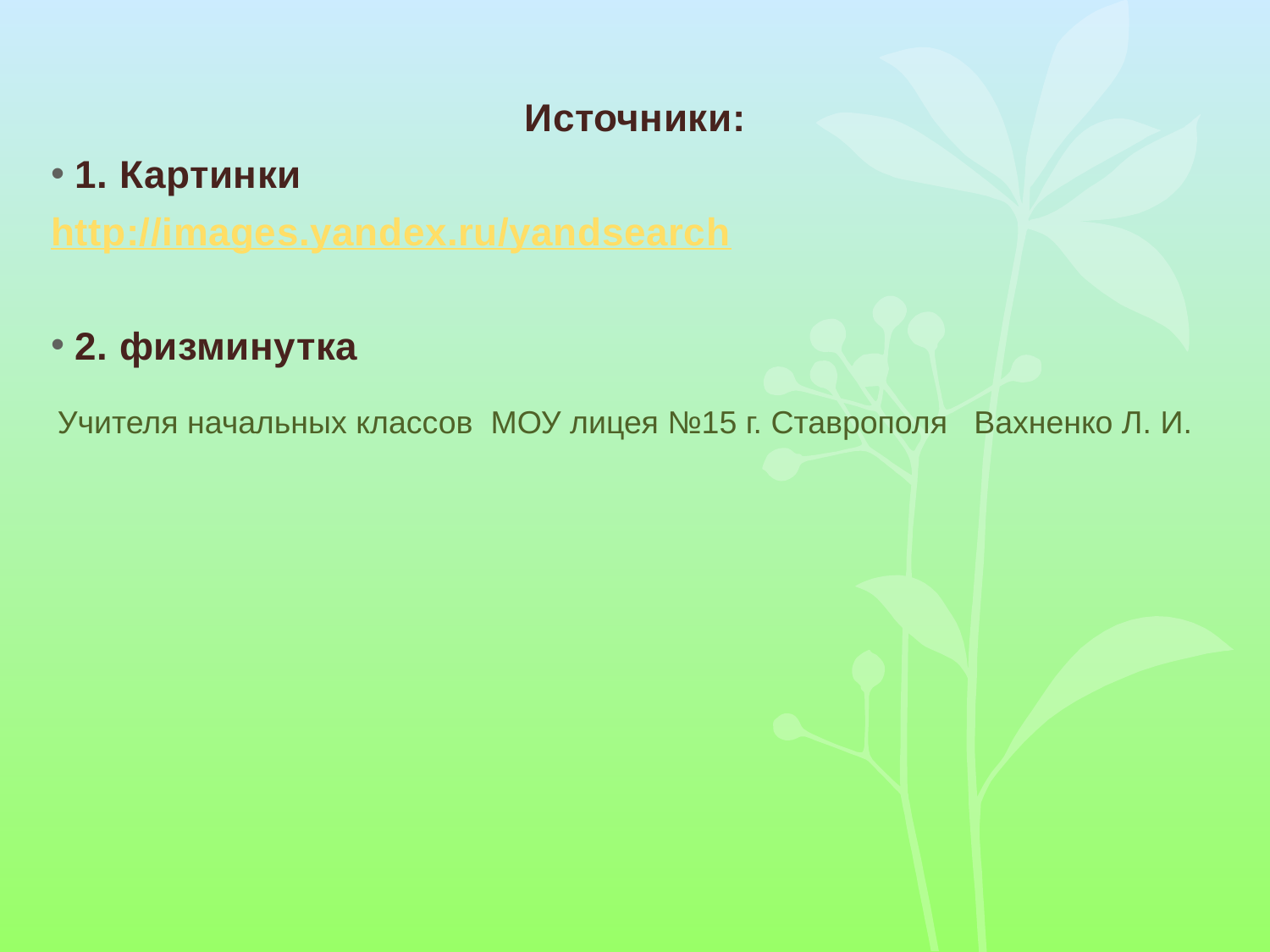

Источники:
1. Картинки
http://images.yandex.ru/yandsearch

2. физминутка
Учителя начальных классов  МОУ лицея №15 г. Ставрополя   Вахненко Л. И.